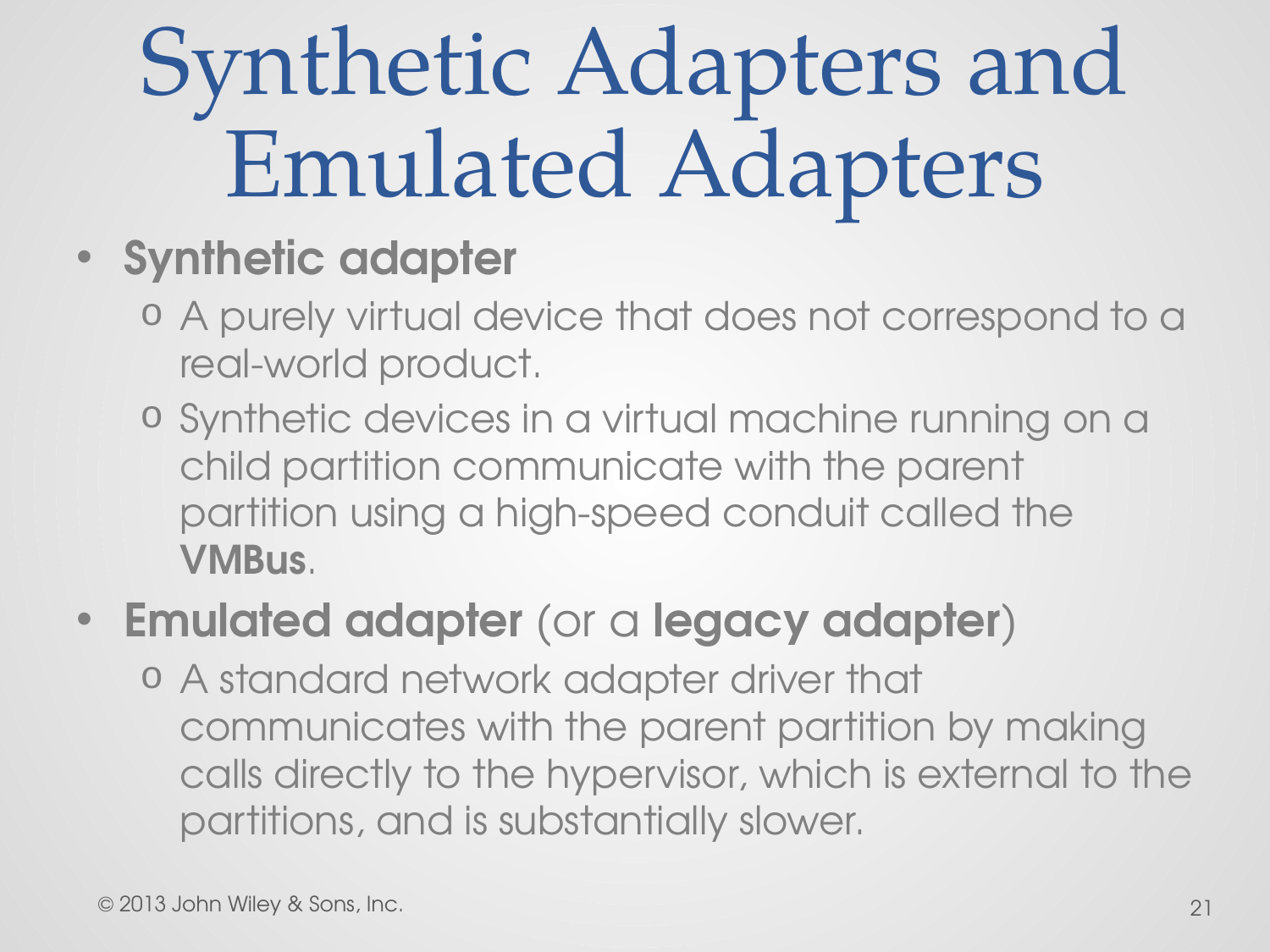

# Synthetic Adapters and Emulated Adapters
Synthetic adapter
A purely virtual device that does not correspond to a real-world product.
Synthetic devices in a virtual machine running on a child partition communicate with the parent partition using a high-speed conduit called the VMBus.
Emulated adapter (or a legacy adapter)
A standard network adapter driver that communicates with the parent partition by making calls directly to the hypervisor, which is external to the partitions, and is substantially slower.
© 2013 John Wiley & Sons, Inc.
21